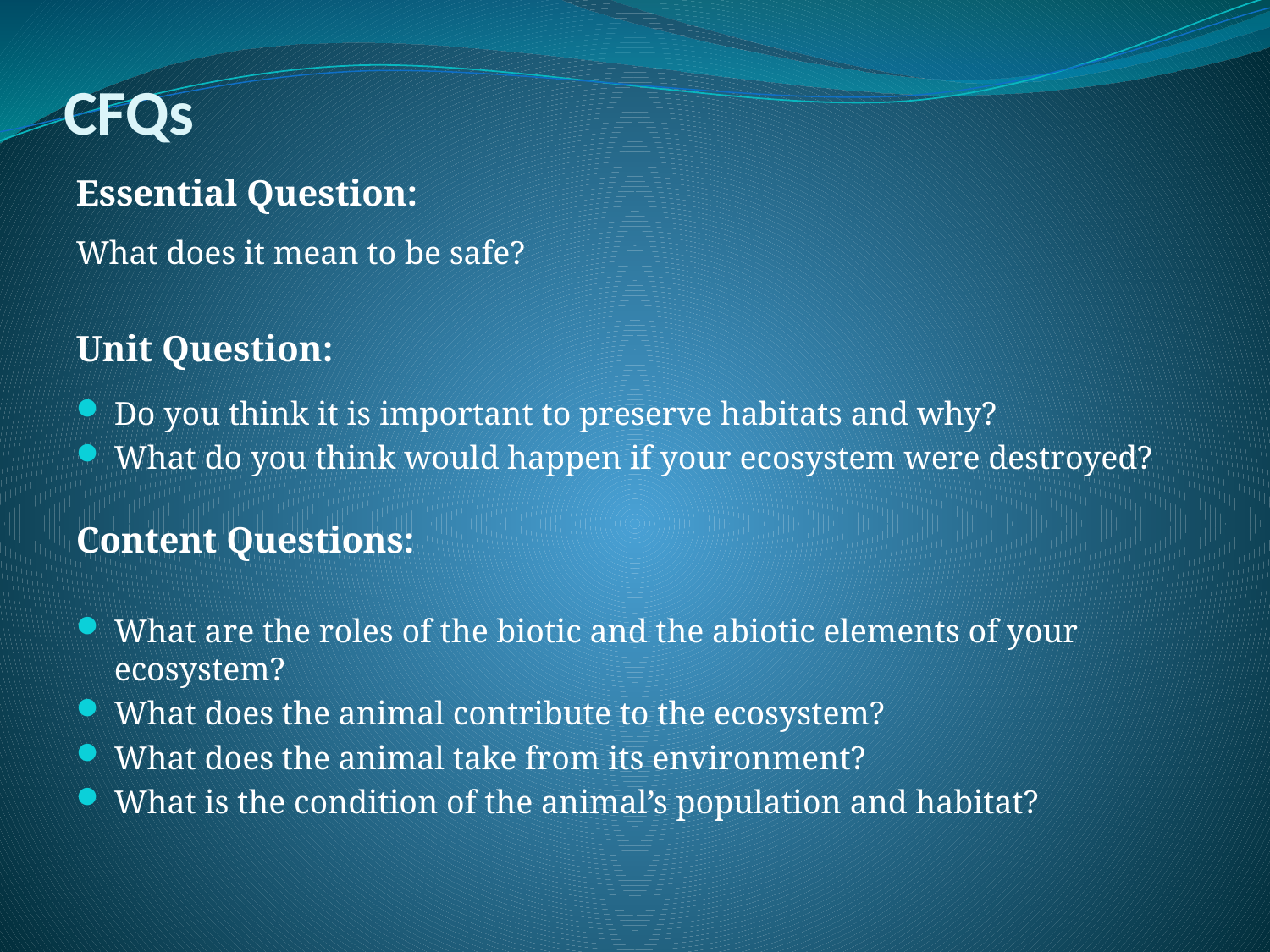

# CFQs
Essential Question:

What does it mean to be safe?

Unit Question:
Do you think it is important to preserve habitats and why?
What do you think would happen if your ecosystem were destroyed?

Content Questions:

What are the roles of the biotic and the abiotic elements of your ecosystem?
What does the animal contribute to the ecosystem?
What does the animal take from its environment?
What is the condition of the animal’s population and habitat?